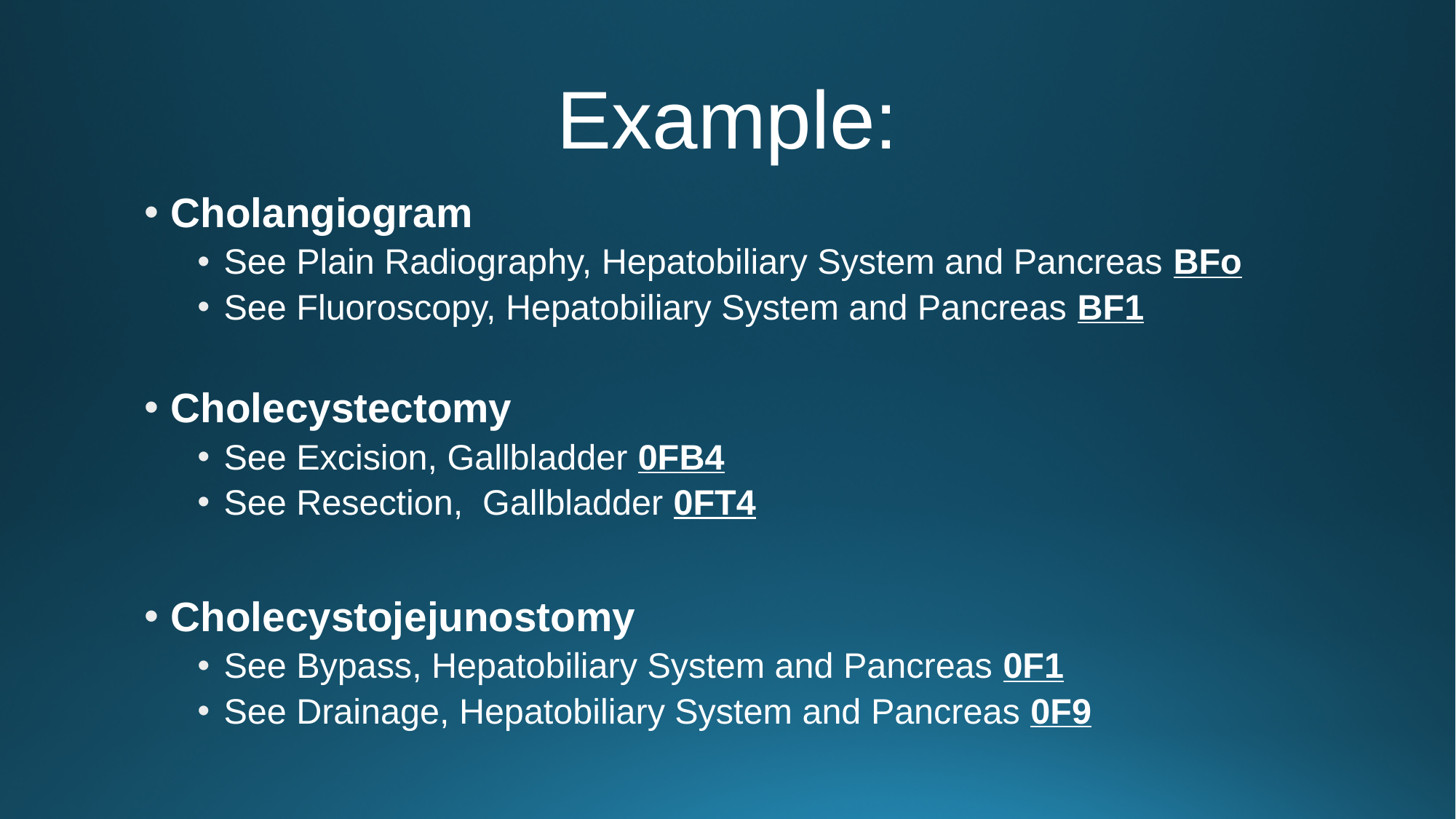

# Example:
Cholangiogram
See Plain Radiography, Hepatobiliary System and Pancreas BFo
See Fluoroscopy, Hepatobiliary System and Pancreas BF1

Cholecystectomy
See Excision, Gallbladder 0FB4
See Resection,  Gallbladder 0FT4

Cholecystojejunostomy
See Bypass, Hepatobiliary System and Pancreas 0F1
See Drainage, Hepatobiliary System and Pancreas 0F9